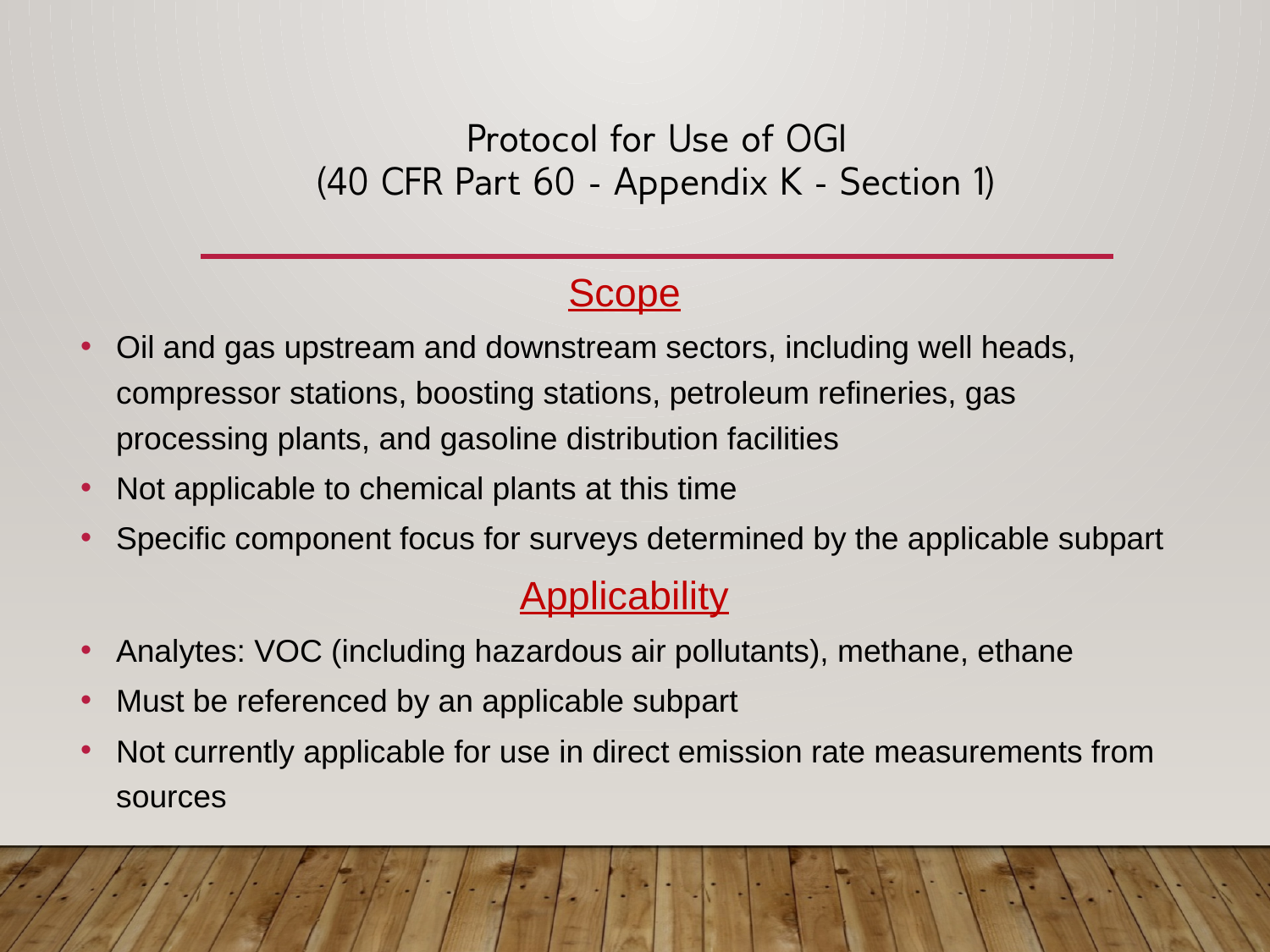

# Protocol for Use of OGI (40 CFR Part 60 - Appendix K - Section 1)

Scope
Oil and gas upstream and downstream sectors, including well heads, compressor stations, boosting stations, petroleum refineries, gas processing plants, and gasoline distribution facilities
Not applicable to chemical plants at this time
Specific component focus for surveys determined by the applicable subpart
Applicability
Analytes: VOC (including hazardous air pollutants), methane, ethane
Must be referenced by an applicable subpart
Not currently applicable for use in direct emission rate measurements from sources